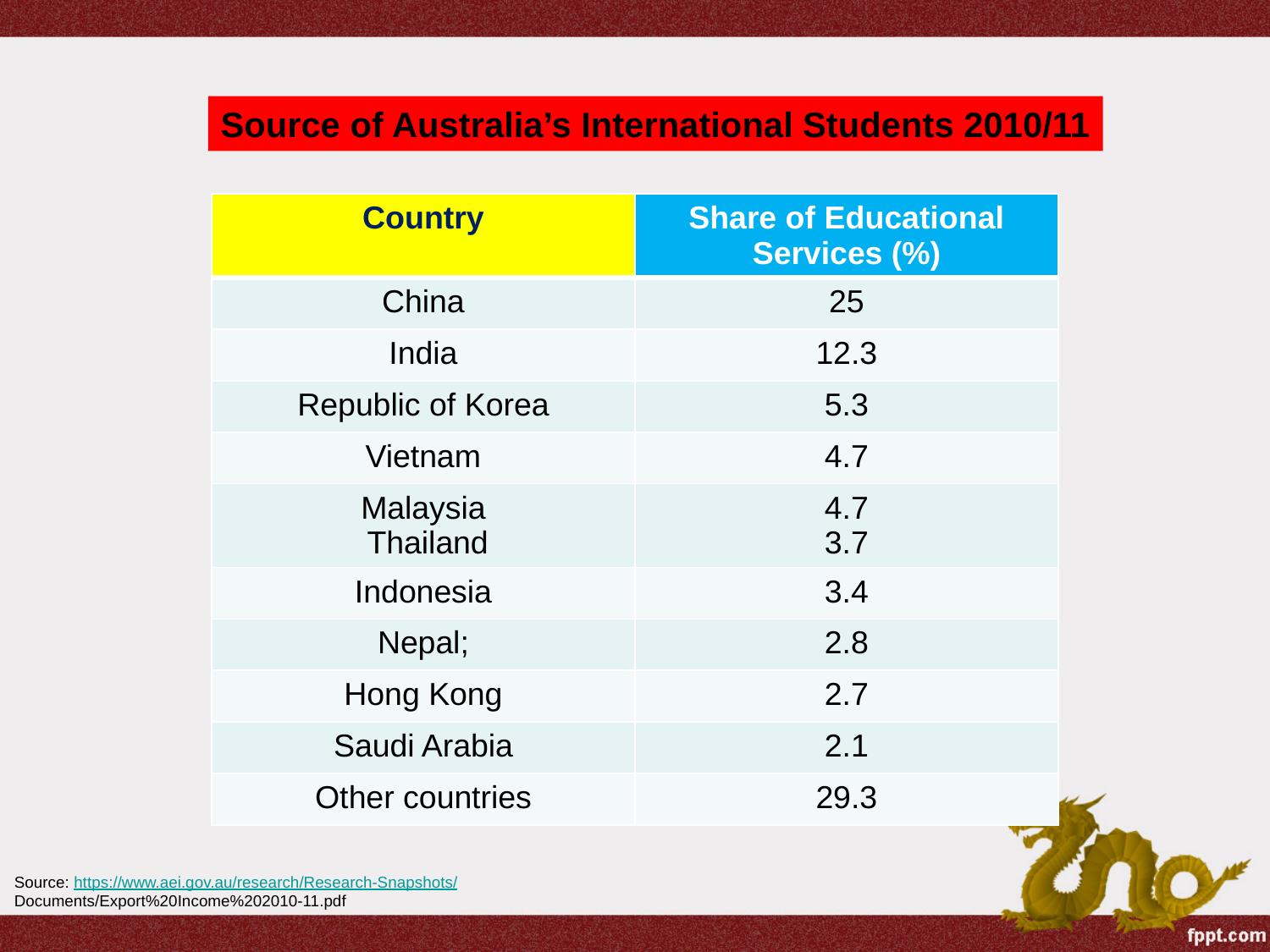

Source of Australia’s International Students 2010/11
| Country | Share of Educational Services (%) |
| --- | --- |
| China | 25 |
| India | 12.3 |
| Republic of Korea | 5.3 |
| Vietnam | 4.7 |
| Malaysia Thailand | 4.7 3.7 |
| Indonesia | 3.4 |
| Nepal; | 2.8 |
| Hong Kong | 2.7 |
| Saudi Arabia | 2.1 |
| Other countries | 29.3 |
Source: https://www.aei.gov.au/research/Research-Snapshots/
Documents/Export%20Income%202010-11.pdf